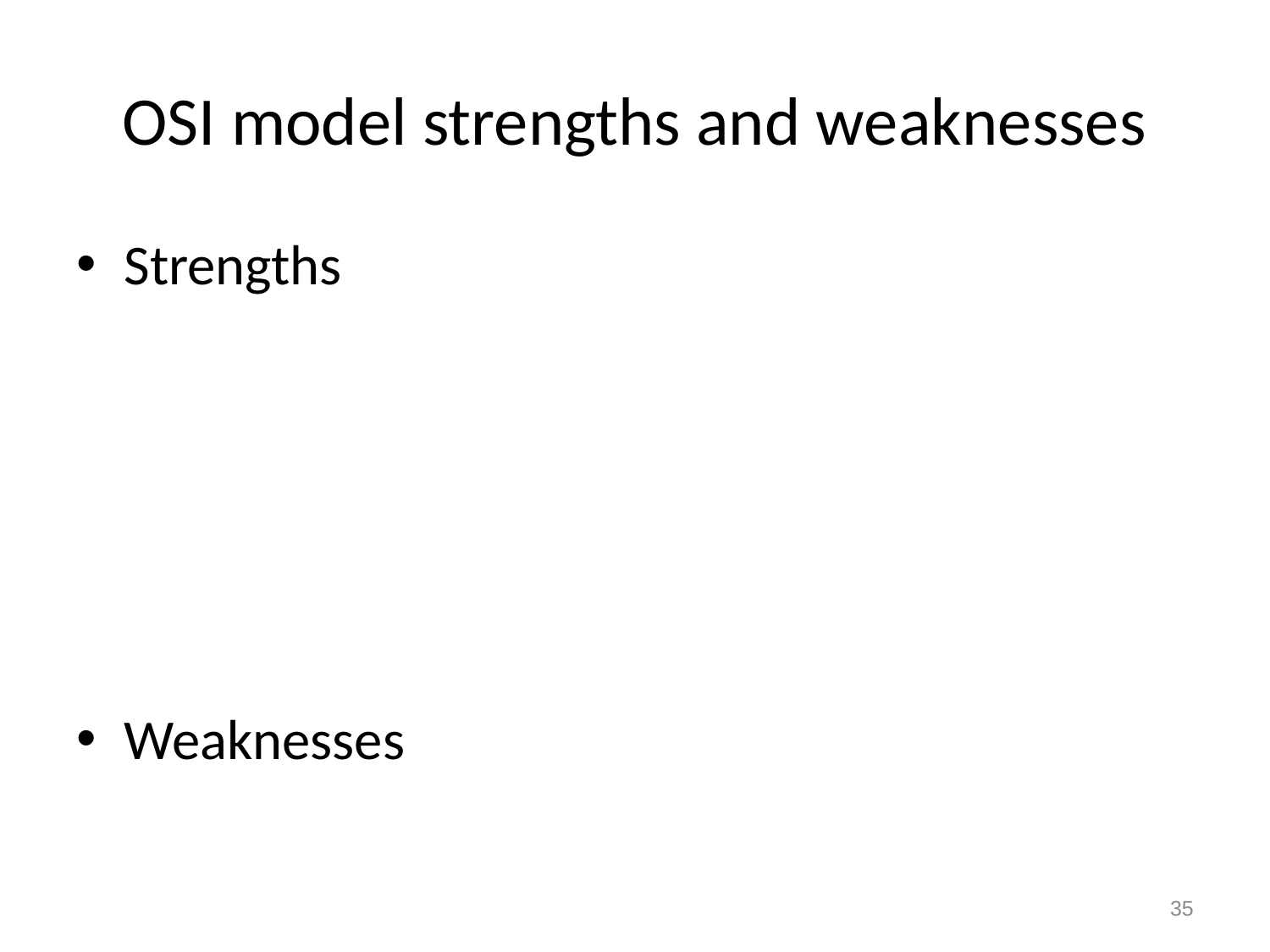

# OSI model strengths and weaknesses
Strengths

Weaknesses

35